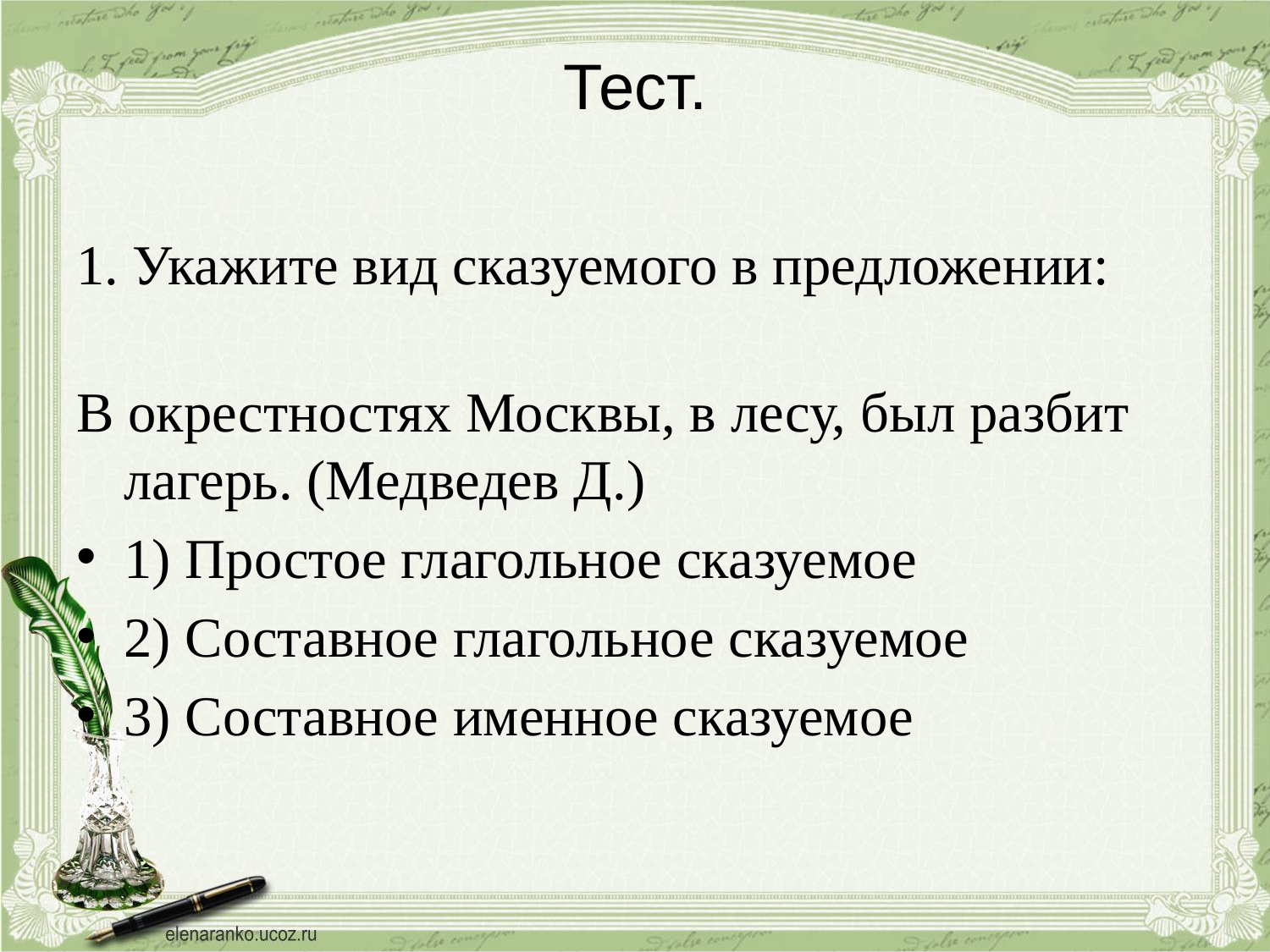

# Тест.
1. Укажите вид сказуемого в предложении:
В окрестностях Москвы, в лесу, был разбит лагерь. (Медведев Д.)
1) Простое глагольное сказуемое
2) Составное глагольное сказуемое
3) Составное именное сказуемое